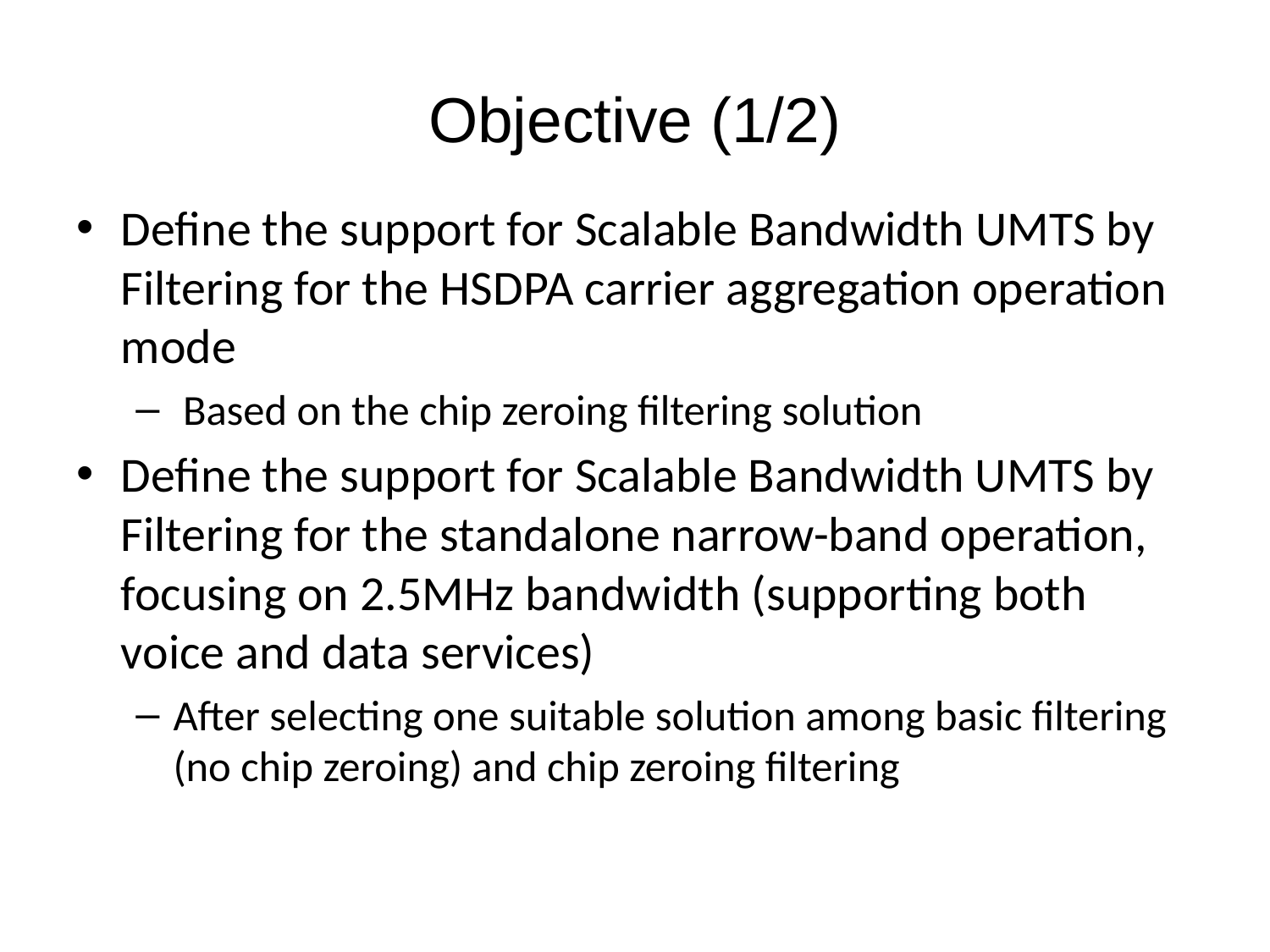

# Objective (1/2)
Define the support for Scalable Bandwidth UMTS by Filtering for the HSDPA carrier aggregation operation mode
 Based on the chip zeroing filtering solution
Define the support for Scalable Bandwidth UMTS by Filtering for the standalone narrow-band operation, focusing on 2.5MHz bandwidth (supporting both voice and data services)
After selecting one suitable solution among basic filtering (no chip zeroing) and chip zeroing filtering